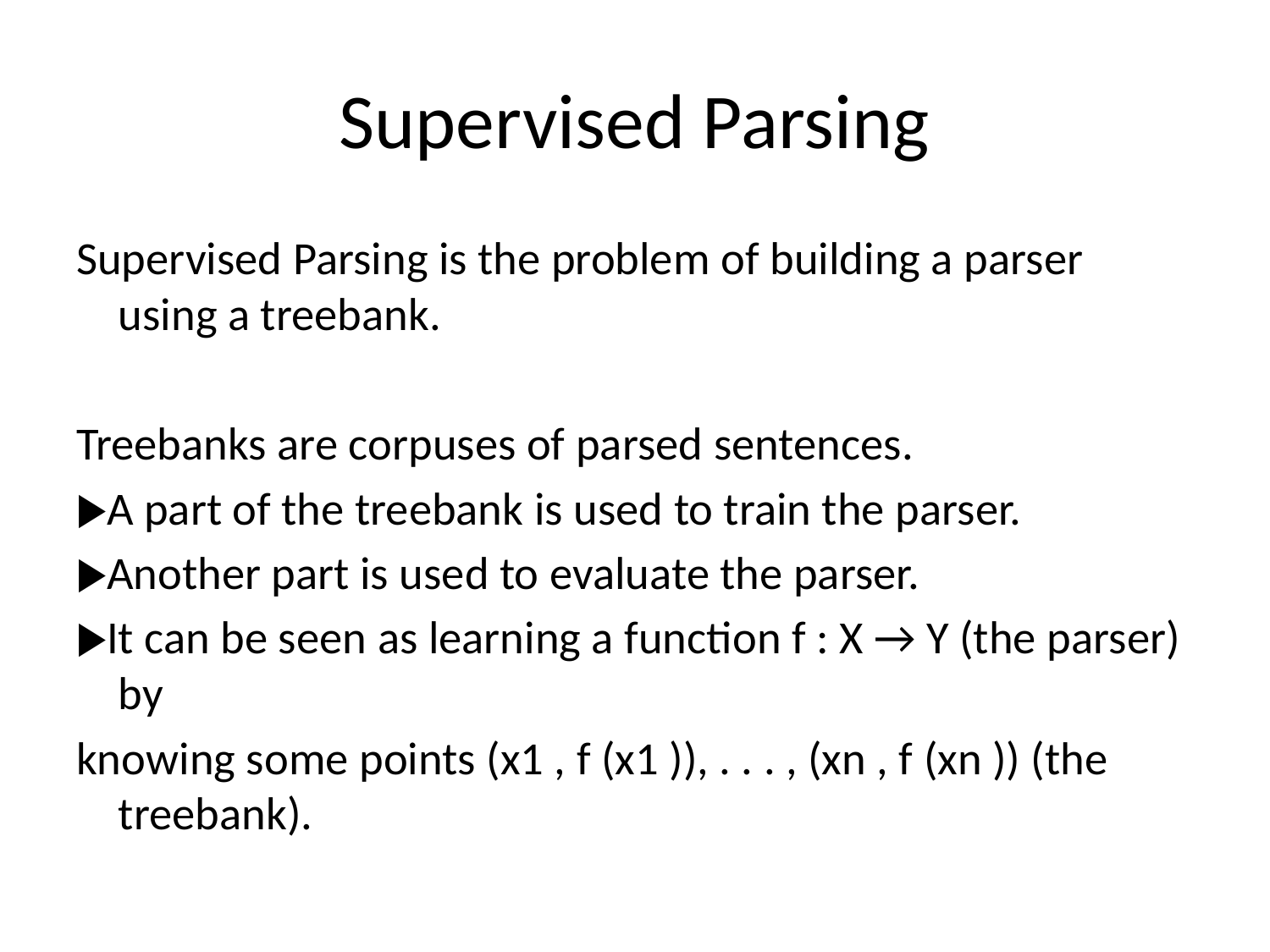

# Supervised Parsing
Supervised Parsing is the problem of building a parser using a treebank.

Treebanks are corpuses of parsed sentences.
▶A part of the treebank is used to train the parser.
▶Another part is used to evaluate the parser.
▶It can be seen as learning a function f : X → Y (the parser) by
knowing some points (x1 , f (x1 )), . . . , (xn , f (xn )) (the treebank).